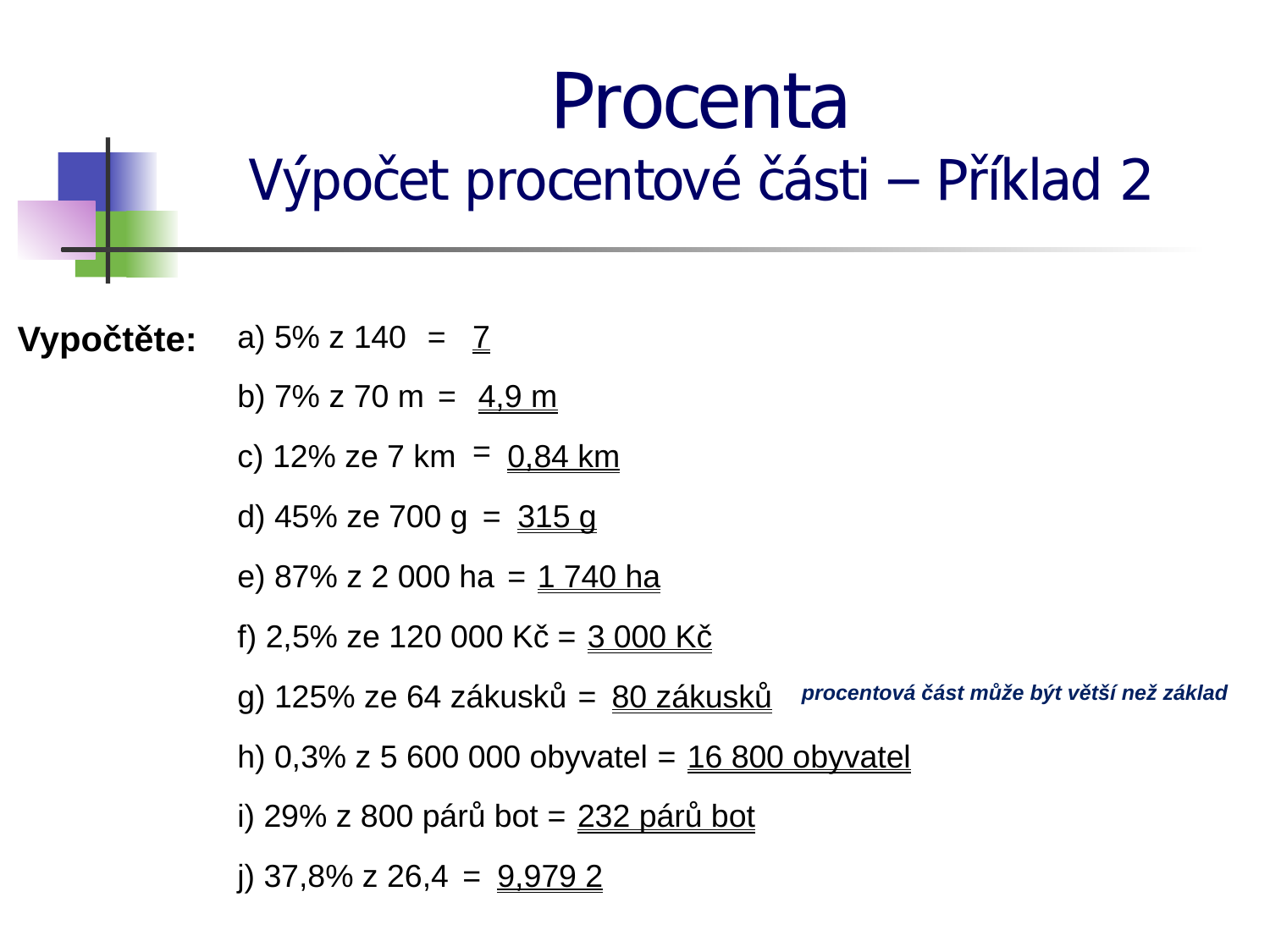

# Procenta Výpočet procentové části – Příklad 2
Vypočtěte:
a) 5% z 140
=
7
b) 7% z 70 m
=
4,9 m
=
c) 12% ze 7 km
0,84 km
d) 45% ze 700 g
=
315 g
e) 87% z 2 000 ha
=
1 740 ha
f) 2,5% ze 120 000 Kč
=
3 000 Kč
g) 125% ze 64 zákusků
=
80 zákusků
procentová část může být větší než základ
h) 0,3% z 5 600 000 obyvatel
=
16 800 obyvatel
i) 29% z 800 párů bot
=
232 párů bot
j) 37,8% z 26,4
=
9,979 2